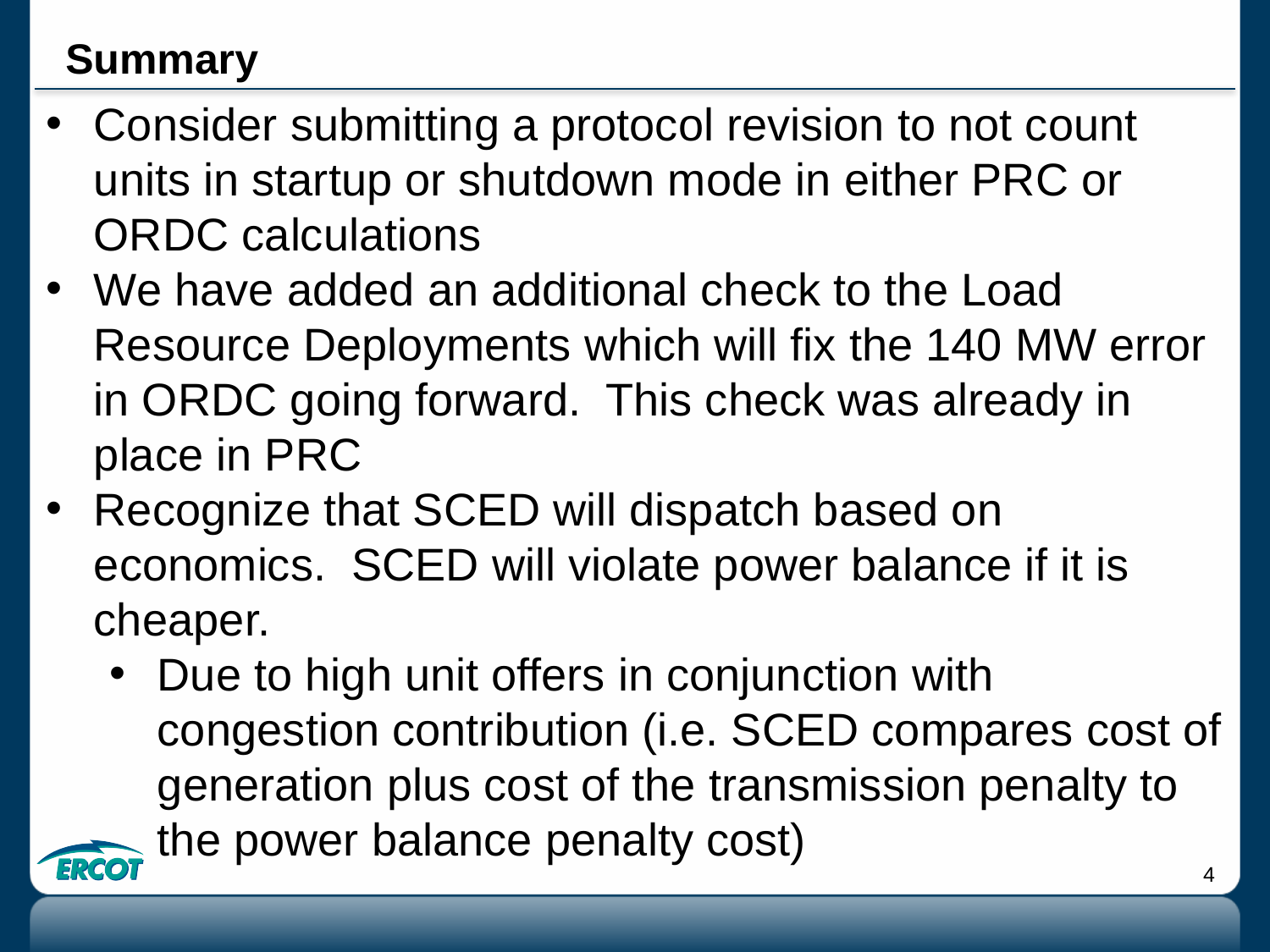

# Summary
Consider submitting a protocol revision to not count units in startup or shutdown mode in either PRC or ORDC calculations
We have added an additional check to the Load Resource Deployments which will fix the 140 MW error in ORDC going forward.  This check was already in place in PRC
Recognize that SCED will dispatch based on economics.  SCED will violate power balance if it is cheaper.
Due to high unit offers in conjunction with congestion contribution (i.e. SCED compares cost of generation plus cost of the transmission penalty to the power balance penalty cost)